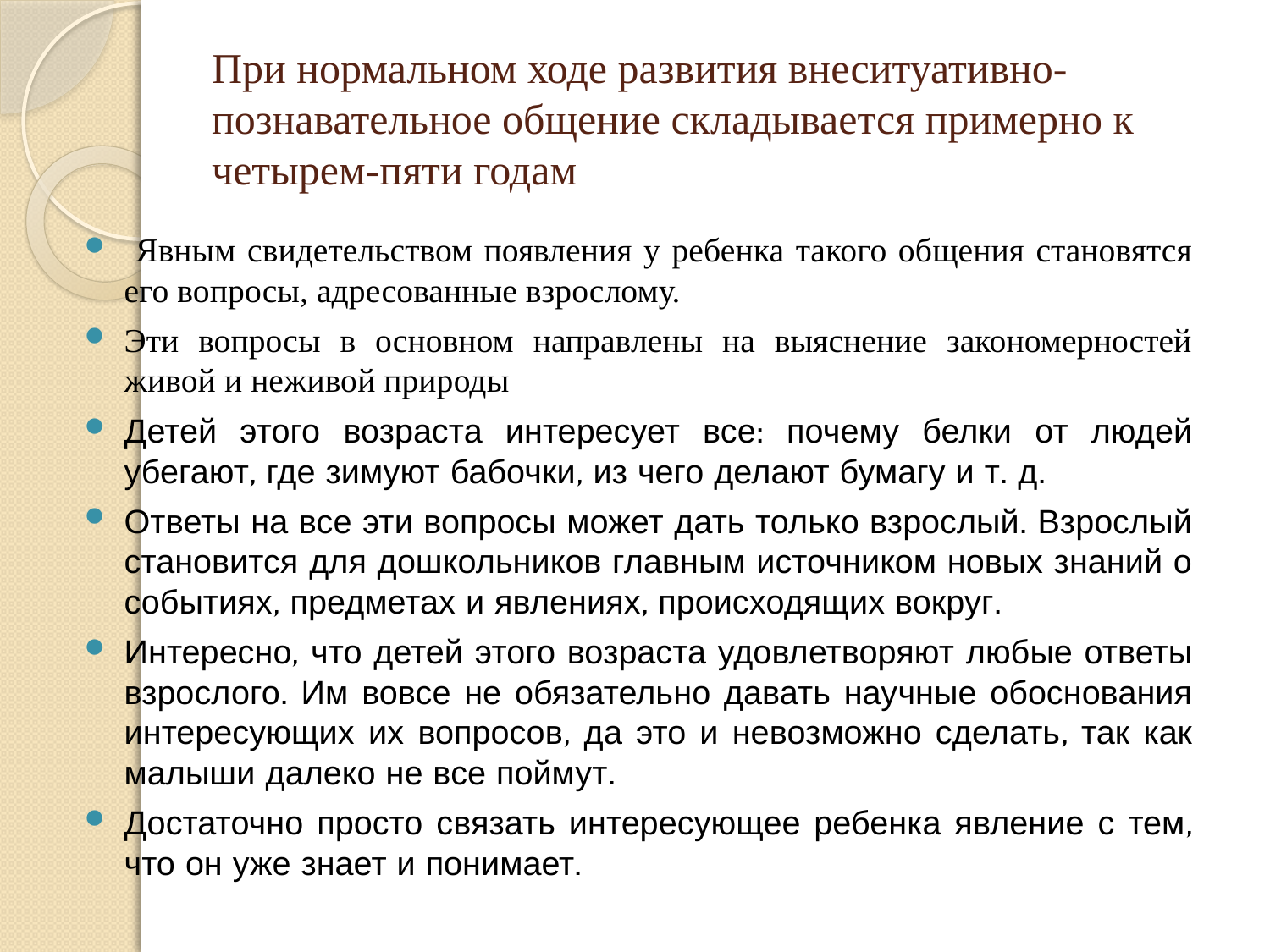

# При нормальном ходе развития внеситуативно-познавательное общение складывается примерно к четырем-пяти годам
 Явным свидетельством появления у ребенка такого общения становятся его вопросы, адресованные взрослому.
Эти вопросы в основном направлены на выяснение закономерностей живой и неживой природы
Детей этого возраста интересует все: почему белки от людей убегают, где зимуют бабочки, из чего делают бумагу и т. д.
Ответы на все эти вопросы может дать только взрослый. Взрослый становится для дошкольников главным источником новых знаний о событиях, предметах и явлениях, происходящих вокруг.
Интересно, что детей этого возраста удовлетворяют любые ответы взрослого. Им вовсе не обязательно давать научные обоснования интересующих их вопросов, да это и невозможно сделать, так как малыши далеко не все поймут.
Достаточно просто связать интересующее ребенка явление с тем, что он уже знает и понимает.